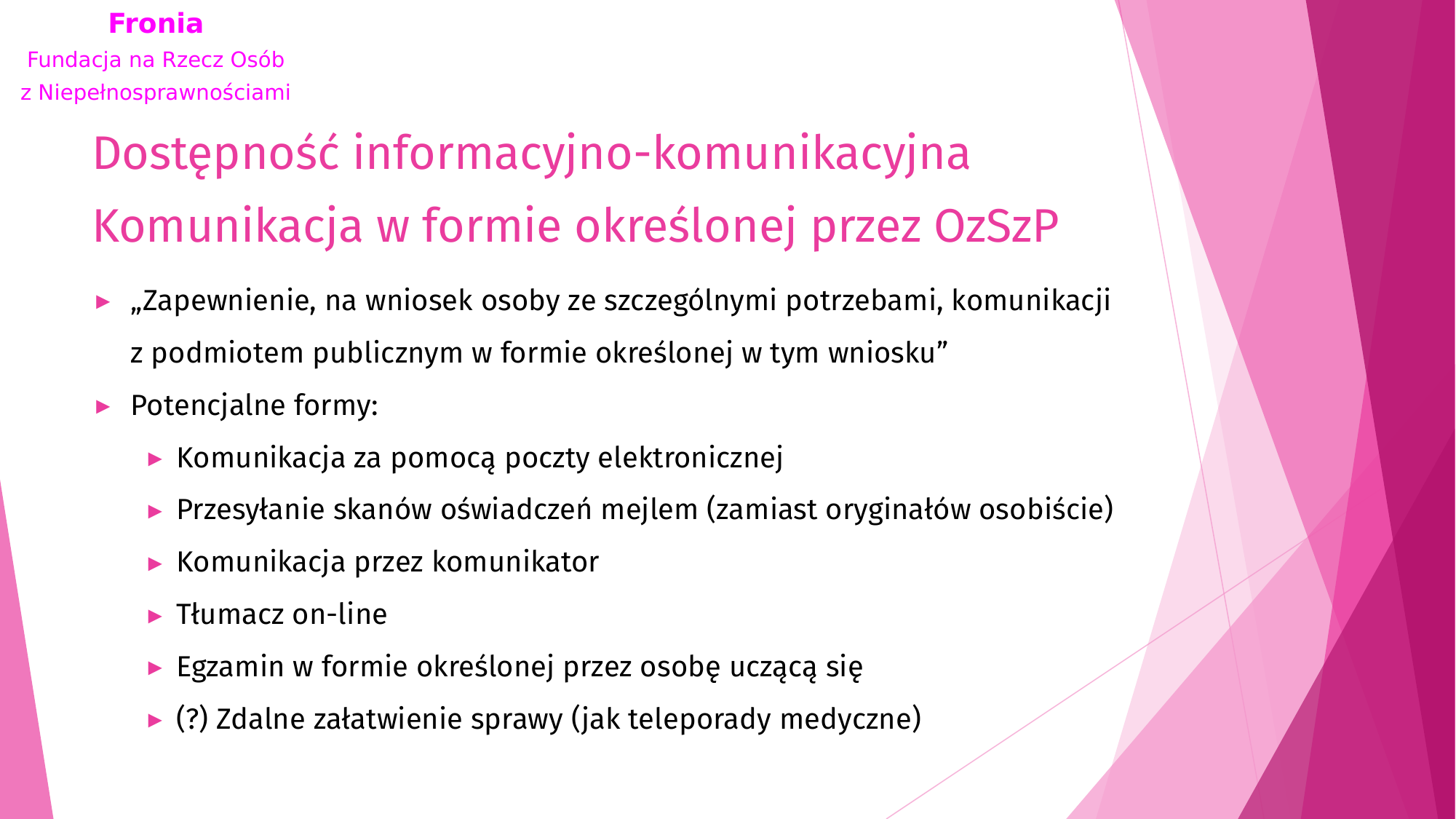

# Dostępność informacyjno-komunikacyjna Komunikacja w formie określonej przez OzSzP
„Zapewnienie, na wniosek osoby ze szczególnymi potrzebami, komunikacji z podmiotem publicznym w formie określonej w tym wniosku”
Potencjalne formy:
Komunikacja za pomocą poczty elektronicznej
Przesyłanie skanów oświadczeń mejlem (zamiast oryginałów osobiście)
Komunikacja przez komunikator
Tłumacz on-line
Egzamin w formie określonej przez osobę uczącą się
(?) Zdalne załatwienie sprawy (jak teleporady medyczne)